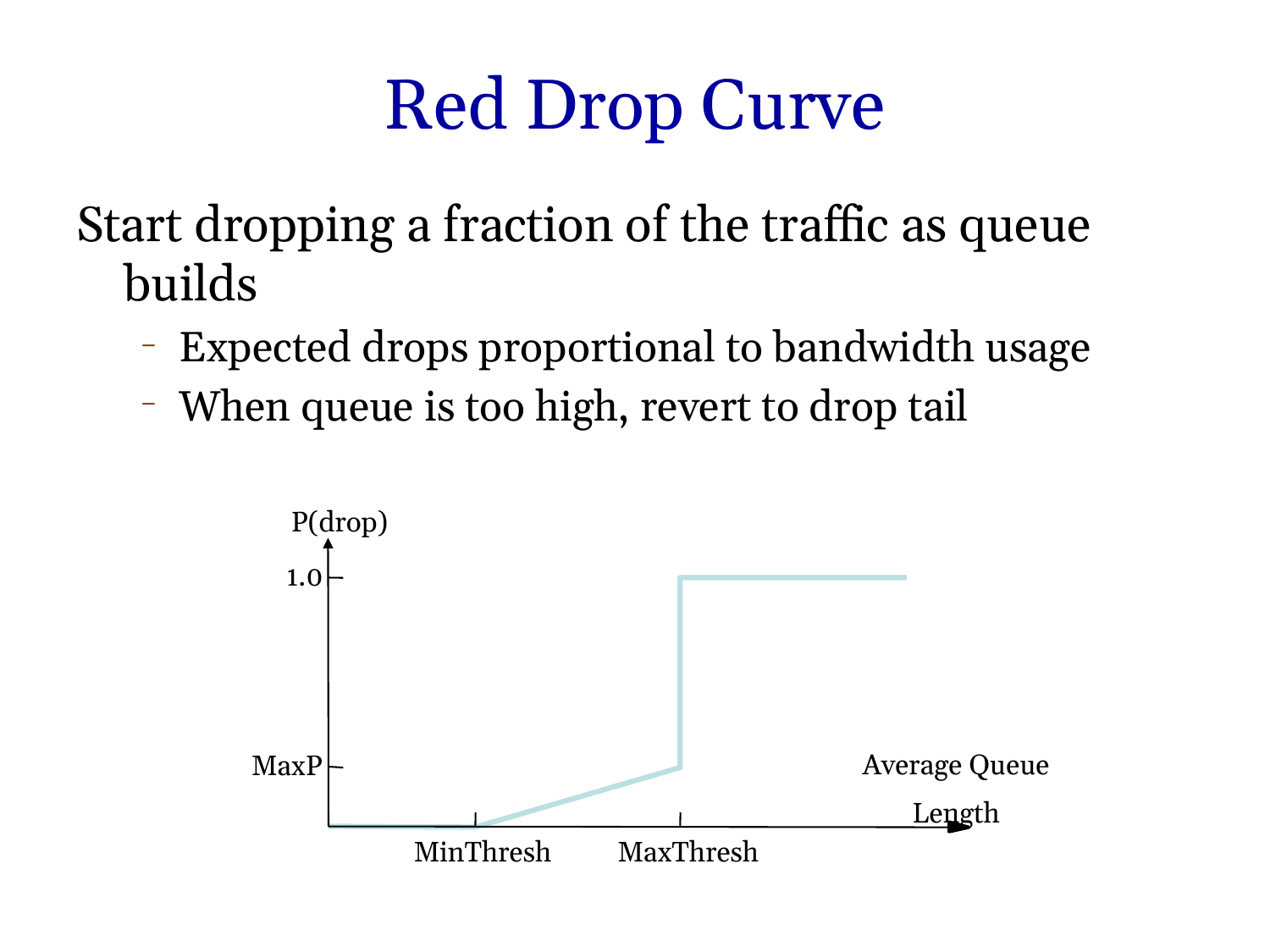

# Red Drop Curve
Start dropping a fraction of the traffic as queue builds
Expected drops proportional to bandwidth usage
When queue is too high, revert to drop tail
P(drop)

1.0

Average Queue
Length
MaxP

MinThresh
MaxThresh